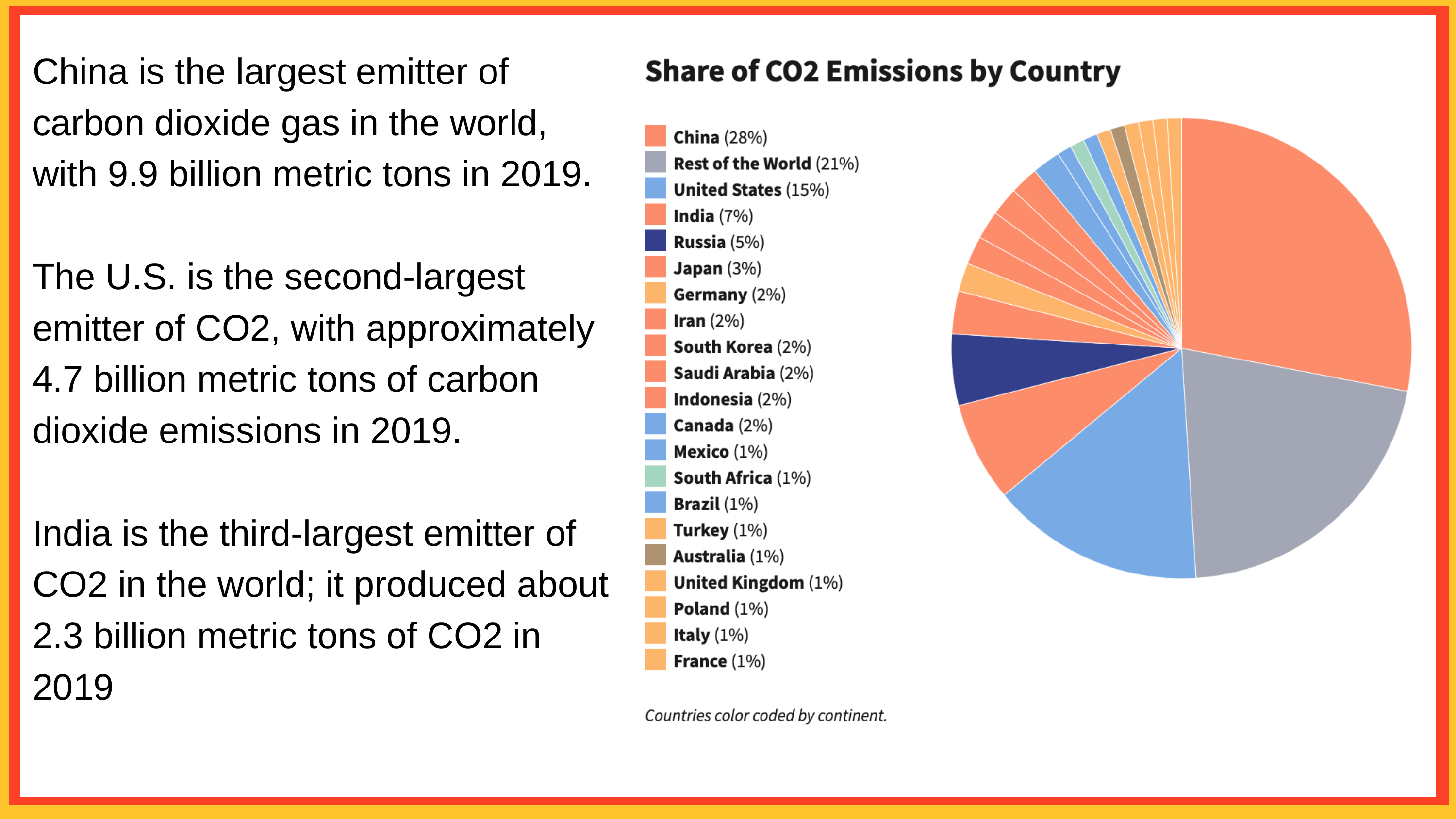

China is the largest emitter of carbon dioxide gas in the world, with 9.9 billion metric tons in 2019.

The U.S. is the second-largest emitter of CO2, with approximately 4.7 billion metric tons of carbon dioxide emissions in 2019.

India is the third-largest emitter of CO2 in the world; it produced about 2.3 billion metric tons of CO2 in 2019